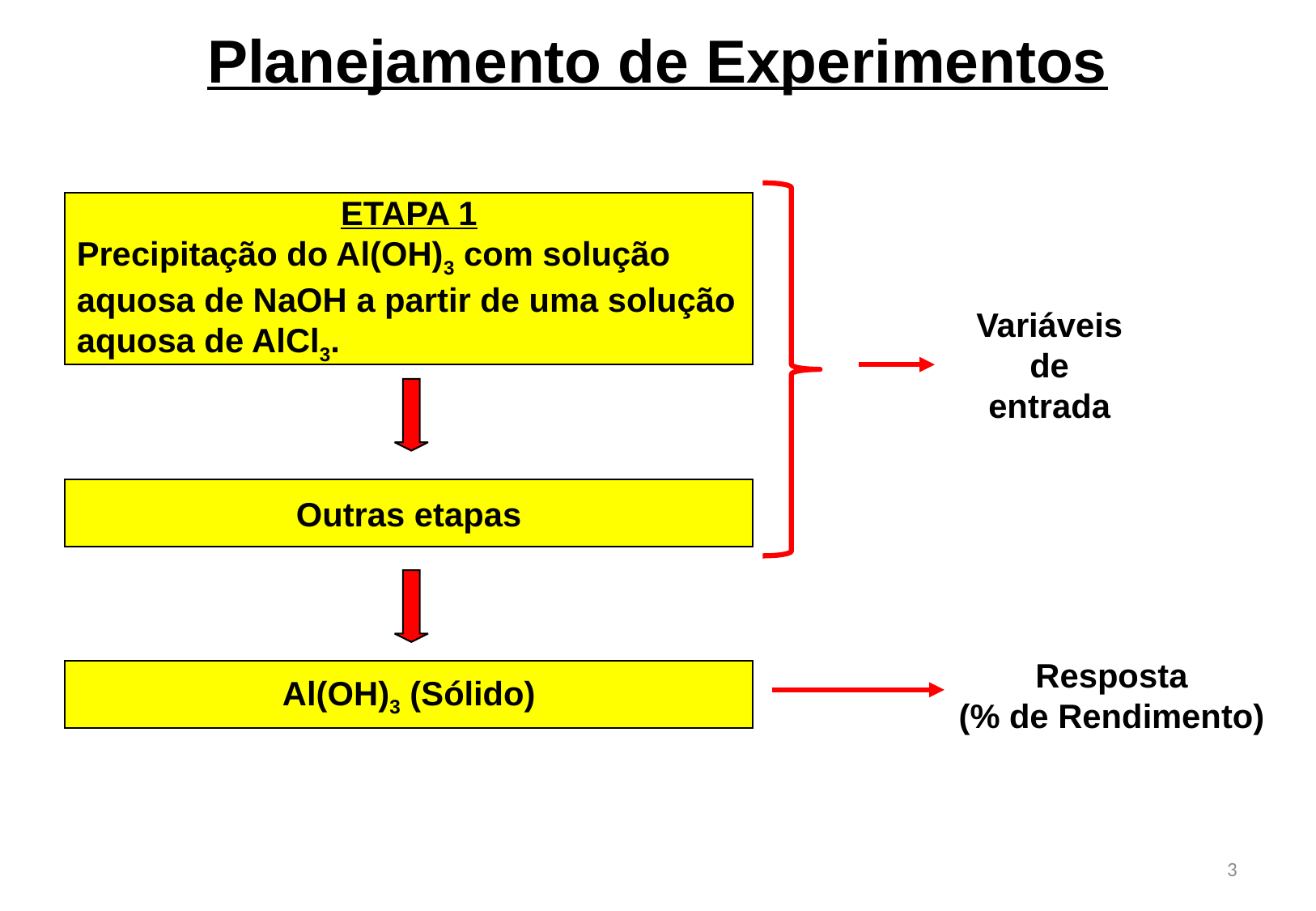

Planejamento de Experimentos

ETAPA 1
Precipitação do Al(OH)3 com solução
aquosa de NaOH a partir de uma solução
aquosa de AlCl3.
Variáveis
de
entrada

Outras etapas

Resposta
(% de Rendimento)
Al(OH)3 (Sólido)
3